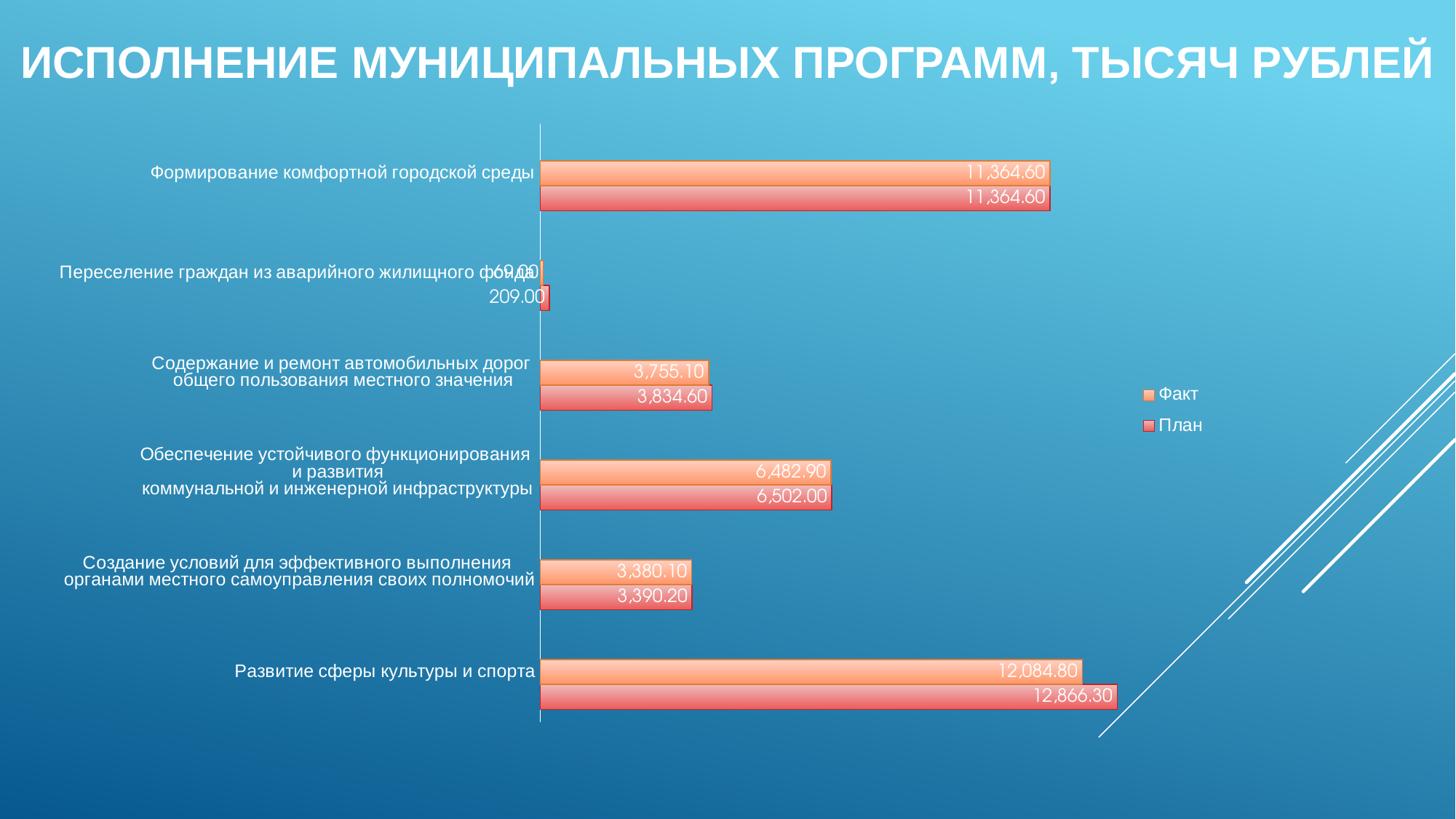

Исполнение муниципальных программ, тысяч рублей

### Chart

| Category | План | Факт | Столбец3 |
|---|---|---|---|
| Развитие сферы культуры и спорта | 12866.3 | 12084.8 | None |
| Создание условий для эффективного выполнения
органами местного самоуправления своих полномочий | 3390.2 | 3380.1 | None |
| Обеспечение устойчивого функционирования
и развития
коммунальной и инженерной инфраструктуры | 6502.0 | 6482.9 | None |
| Содержание и ремонт автомобильных дорог
общего пользования местного значения | 3834.6 | 3755.1 | None |
| Переселение граждан из аварийного жилищного фонда | 209.0 | 69.0 | None |
| Формирование комфортной городской среды | 11364.6 | 11364.6 | None |